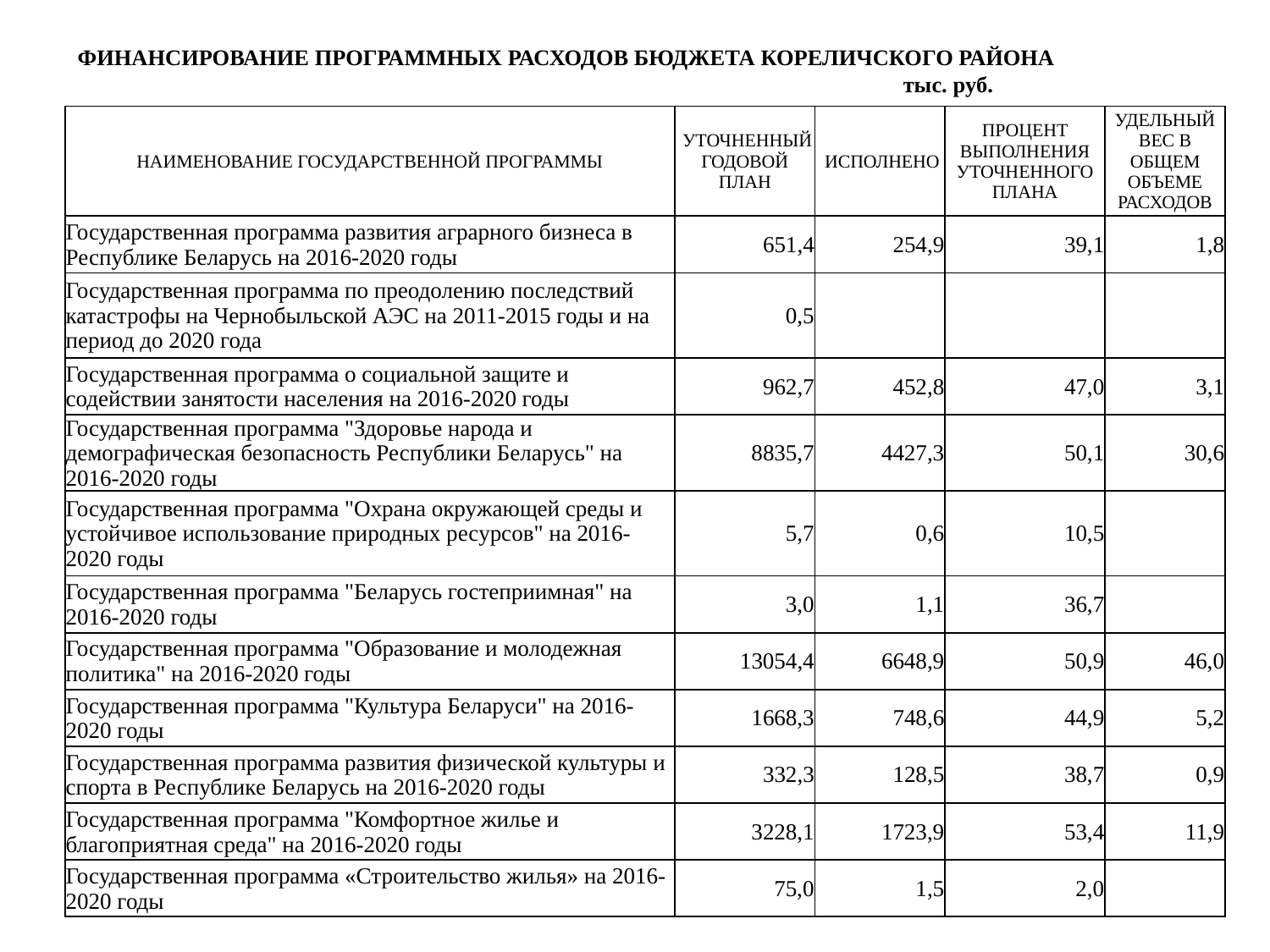

# ФИНАНСИРОВАНИЕ ПРОГРАММНЫХ РАСХОДОВ БЮДЖЕТА КОРЕЛИЧСКОГО РАЙОНА                      	                                                                                                                                                  тыс. руб.
| НАИМЕНОВАНИЕ ГОСУДАРСТВЕННОЙ ПРОГРАММЫ | УТОЧНЕННЫЙ ГОДОВОЙ ПЛАН | ИСПОЛНЕНО | ПРОЦЕНТ ВЫПОЛНЕНИЯ УТОЧНЕННОГО ПЛАНА | УДЕЛЬНЫЙ ВЕС В ОБЩЕМ ОБЪЕМЕ РАСХОДОВ |
| --- | --- | --- | --- | --- |
| Государственная программа развития аграрного бизнеса в Республике Беларусь на 2016-2020 годы | 651,4 | 254,9 | 39,1 | 1,8 |
| Государственная программа по преодолению последствий катастрофы на Чернобыльской АЭС на 2011-2015 годы и на период до 2020 года | 0,5 |  |  |  |
| Государственная программа о социальной защите и содействии занятости населения на 2016-2020 годы | 962,7 | 452,8 | 47,0 | 3,1 |
| Государственная программа "Здоровье народа и демографическая безопасность Республики Беларусь" на 2016-2020 годы | 8835,7 | 4427,3 | 50,1 | 30,6 |
| Государственная программа "Охрана окружающей среды и устойчивое использование природных ресурсов" на 2016-2020 годы | 5,7 | 0,6 | 10,5 |  |
| Государственная программа "Беларусь гостеприимная" на 2016-2020 годы | 3,0 | 1,1 | 36,7 |  |
| Государственная программа "Образование и молодежная политика" на 2016-2020 годы | 13054,4 | 6648,9 | 50,9 | 46,0 |
| Государственная программа "Культура Беларуси" на 2016-2020 годы | 1668,3 | 748,6 | 44,9 | 5,2 |
| Государственная программа развития физической культуры и спорта в Республике Беларусь на 2016-2020 годы | 332,3 | 128,5 | 38,7 | 0,9 |
| Государственная программа "Комфортное жилье и благоприятная среда" на 2016-2020 годы | 3228,1 | 1723,9 | 53,4 | 11,9 |
| Государственная программа «Строительство жилья» на 2016-2020 годы | 75,0 | 1,5 | 2,0 |  |